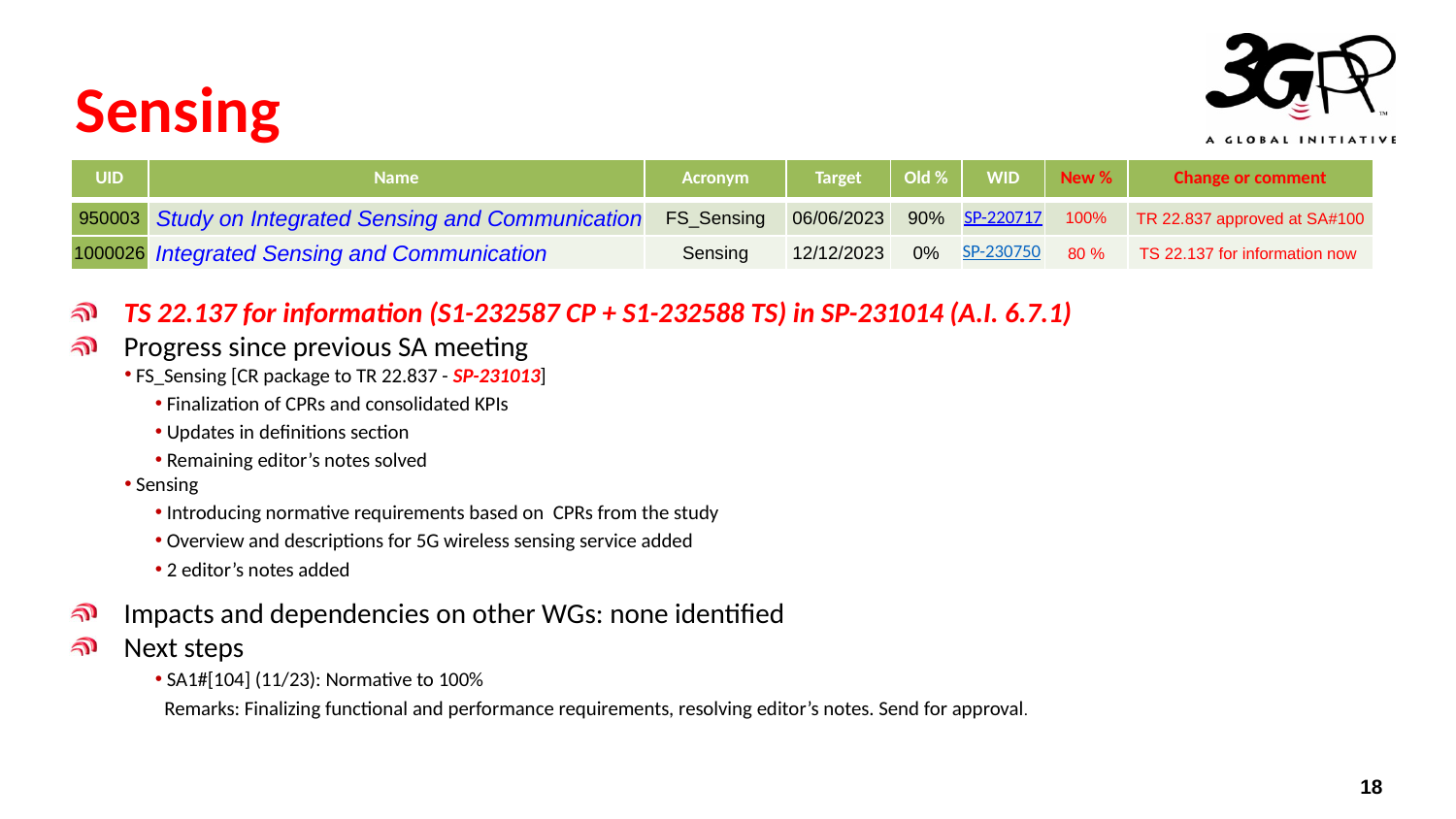

# Sensing
| UID | Name | Acronym | Target | Old % | WID | New % | Change or comment |
| --- | --- | --- | --- | --- | --- | --- | --- |
| 950003 | Study on Integrated Sensing and Communication | FS\_Sensing | 06/06/2023 | 90% | SP-220717 | 100% | TR 22.837 approved at SA#100 |
| 1000026 | Integrated Sensing and Communication | Sensing | 12/12/2023 | 0% | SP-230750 | 80 % | TS 22.137 for information now |
TS 22.137 for information (S1-232587 CP + S1-232588 TS) in SP-231014 (A.I. 6.7.1)
Progress since previous SA meeting
 FS_Sensing [CR package to TR 22.837 - SP-231013]
 Finalization of CPRs and consolidated KPIs
 Updates in definitions section
 Remaining editor’s notes solved
 Sensing
 Introducing normative requirements based on  CPRs from the study
 Overview and descriptions for 5G wireless sensing service added
 2 editor’s notes added

Impacts and dependencies on other WGs: none identified
Next steps
 SA1#[104] (11/23): Normative to 100%
  Remarks: Finalizing functional and performance requirements, resolving editor’s notes. Send for approval.